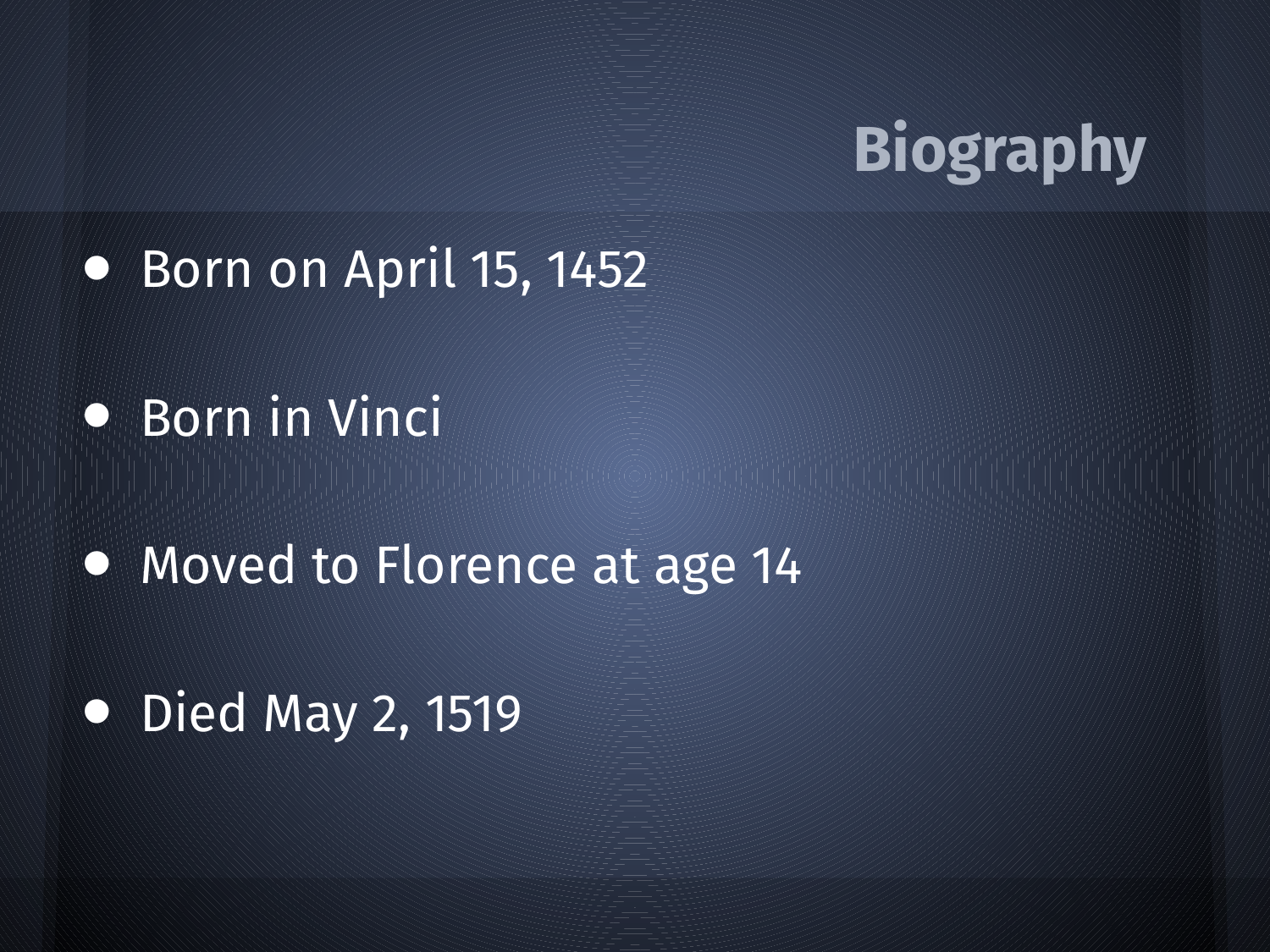

# Biography
Born on April 15, 1452

Born in Vinci

Moved to Florence at age 14

Died May 2, 1519